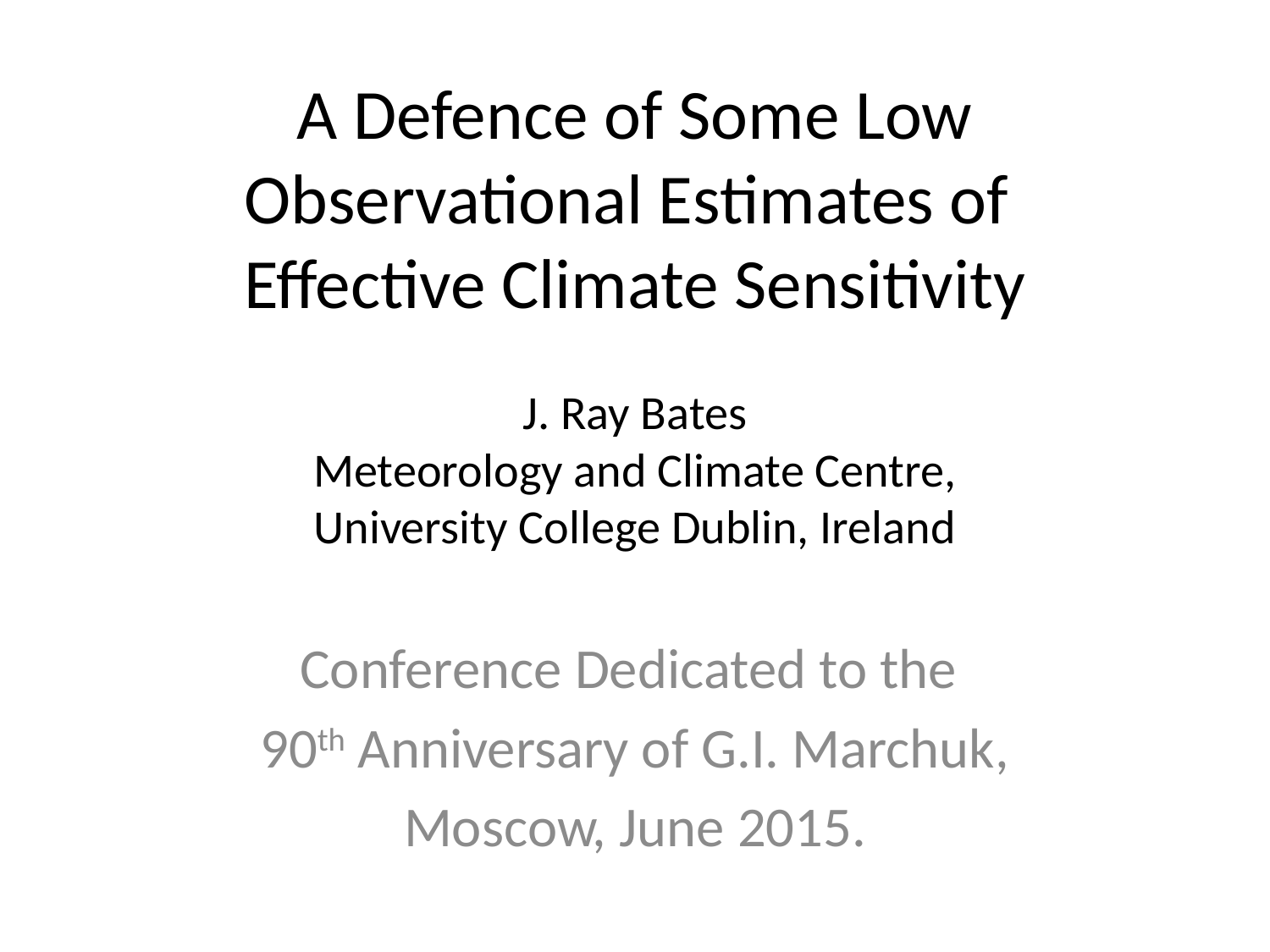

# A Defence of Some Low Observational Estimates of Effective Climate Sensitivity J. Ray Bates Meteorology and Climate Centre, University College Dublin, Ireland
Conference Dedicated to the
90th Anniversary of G.I. Marchuk,
Moscow, June 2015.